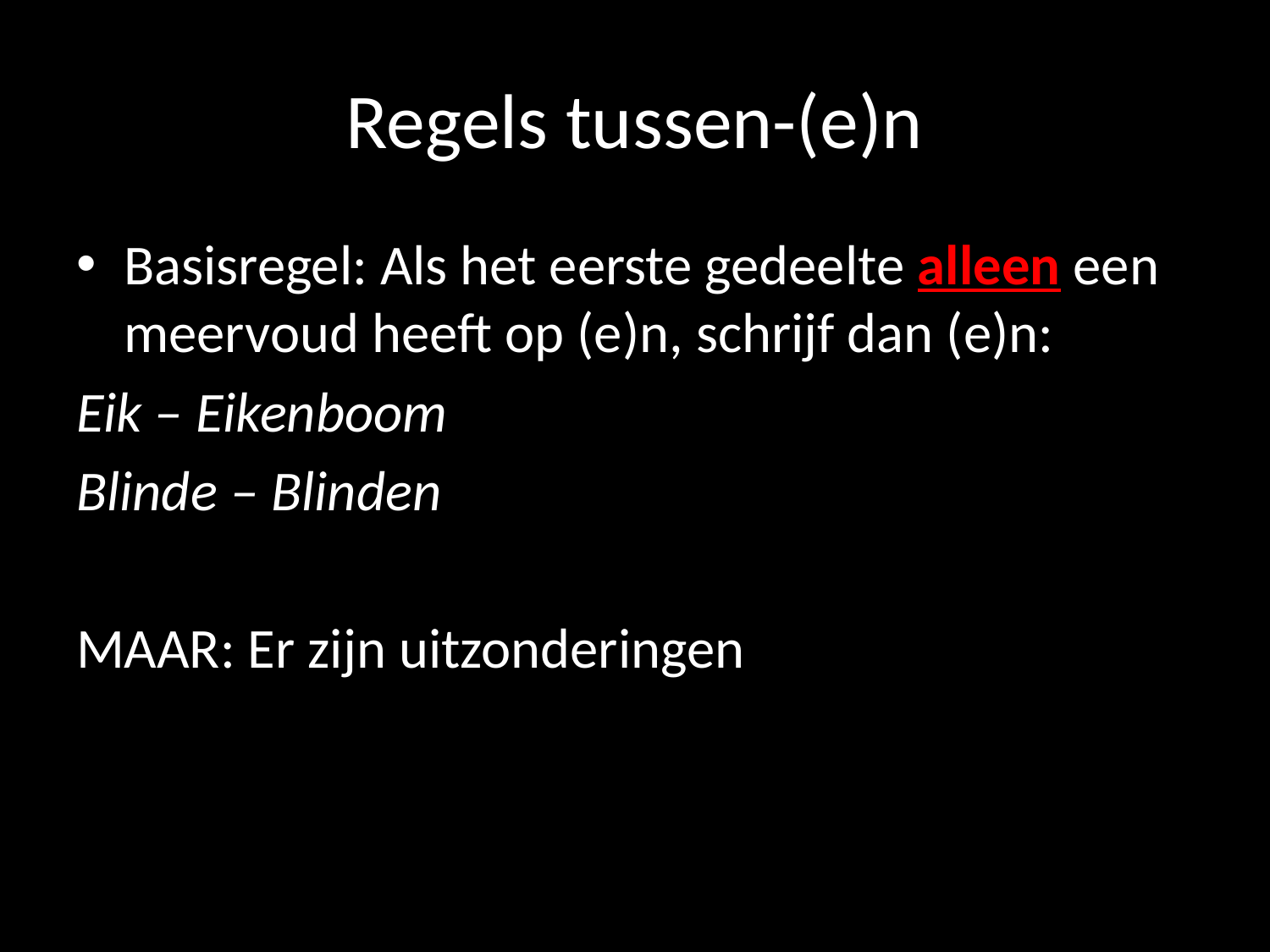

# Regels tussen-(e)n
Basisregel: Als het eerste gedeelte alleen een meervoud heeft op (e)n, schrijf dan (e)n:
Eik – Eikenboom
Blinde – Blinden

MAAR: Er zijn uitzonderingen